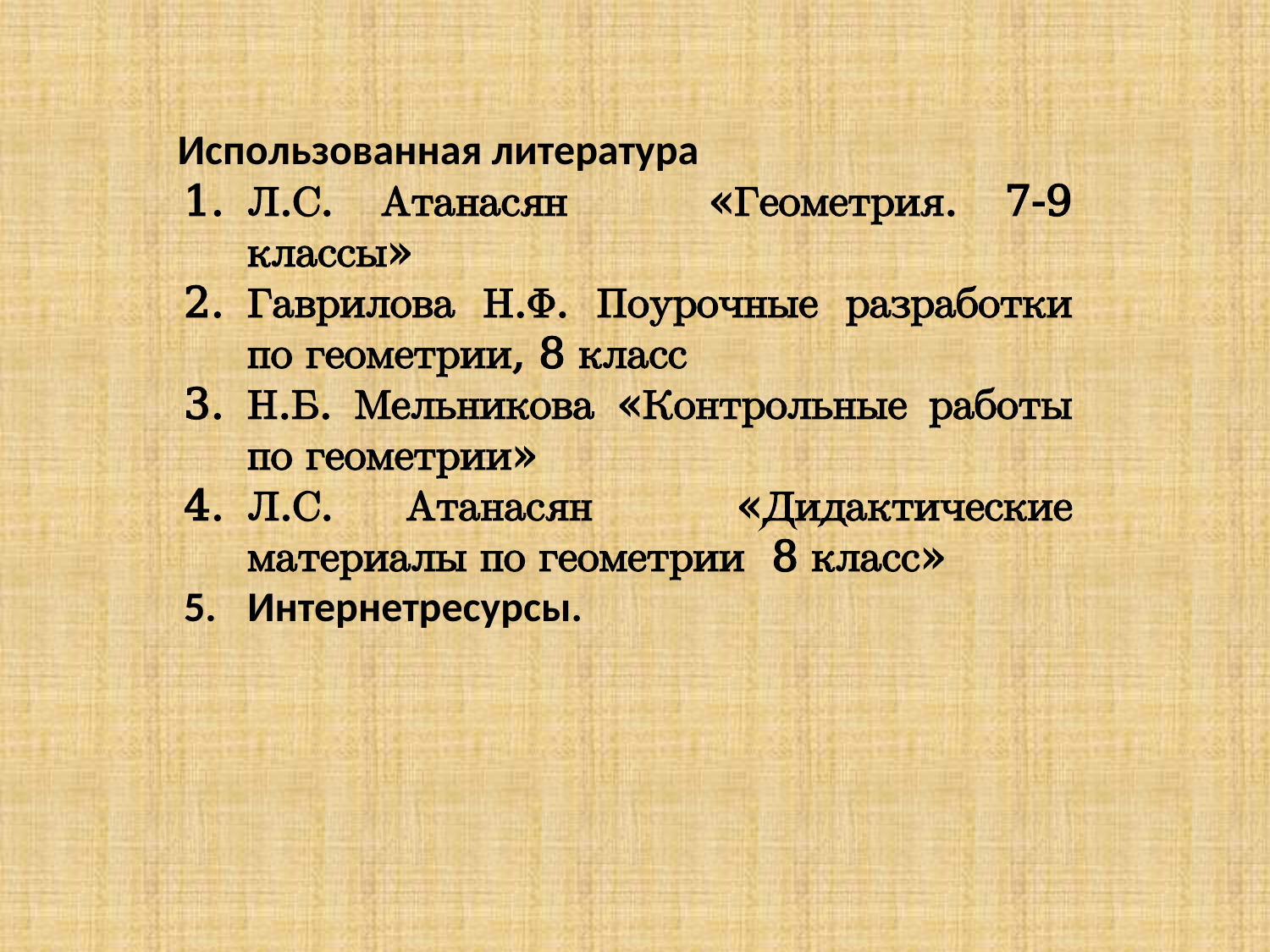

Использованная литература
Л.С. Атанасян   «Геометрия. 7-9 классы»
Гаврилова Н.Ф. Поурочные разработки по геометрии, 8 класс
Н.Б. Мельникова «Контрольные работы по геометрии»
Л.С. Атанасян  «Дидактические материалы по геометрии  8 класс»
Интернетресурсы.